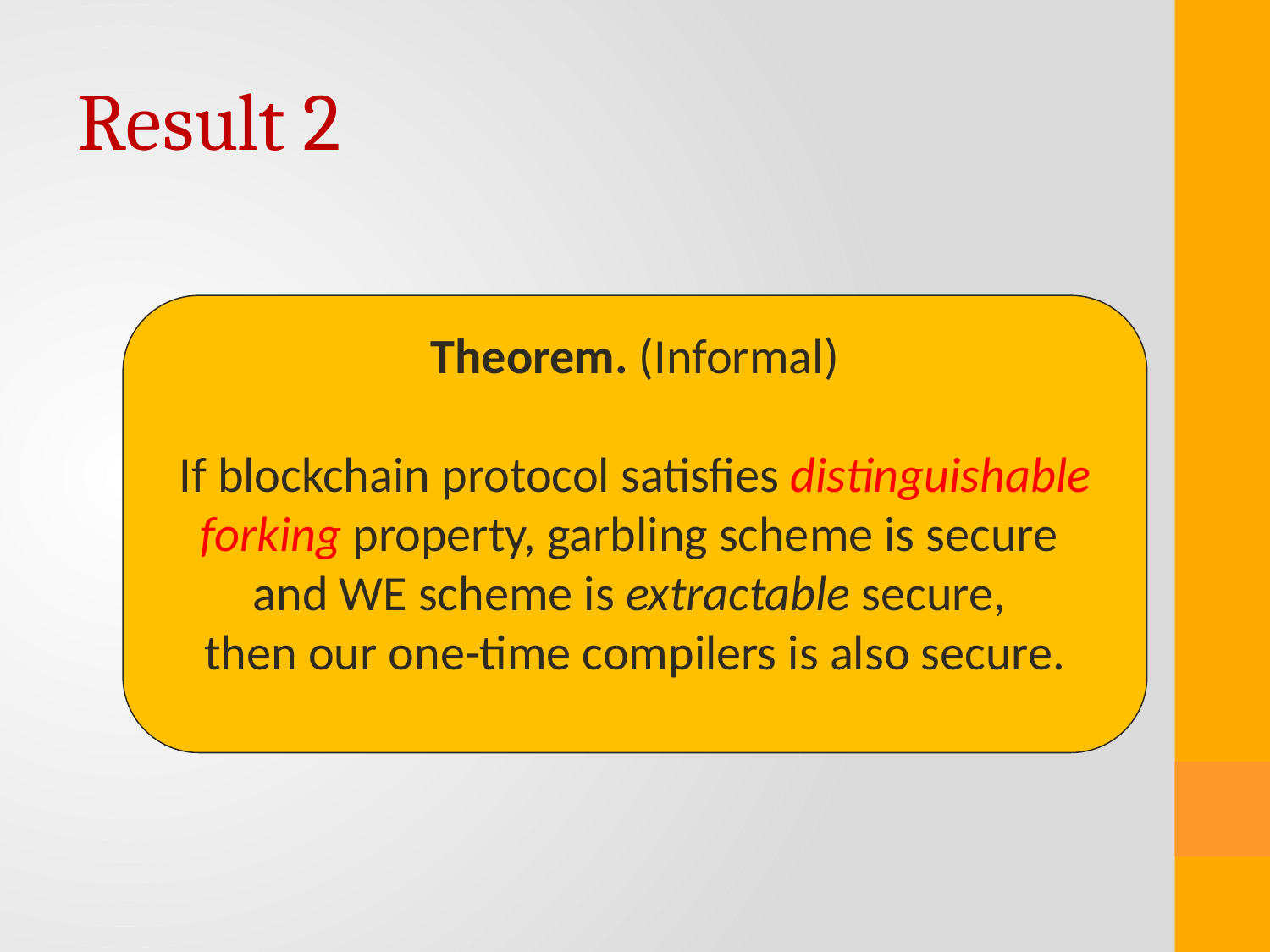

# Result 2

Theorem. (Informal)

If blockchain protocol satisfies distinguishable forking property, garbling scheme is secure
and WE scheme is extractable secure,
then our one-time compilers is also secure.